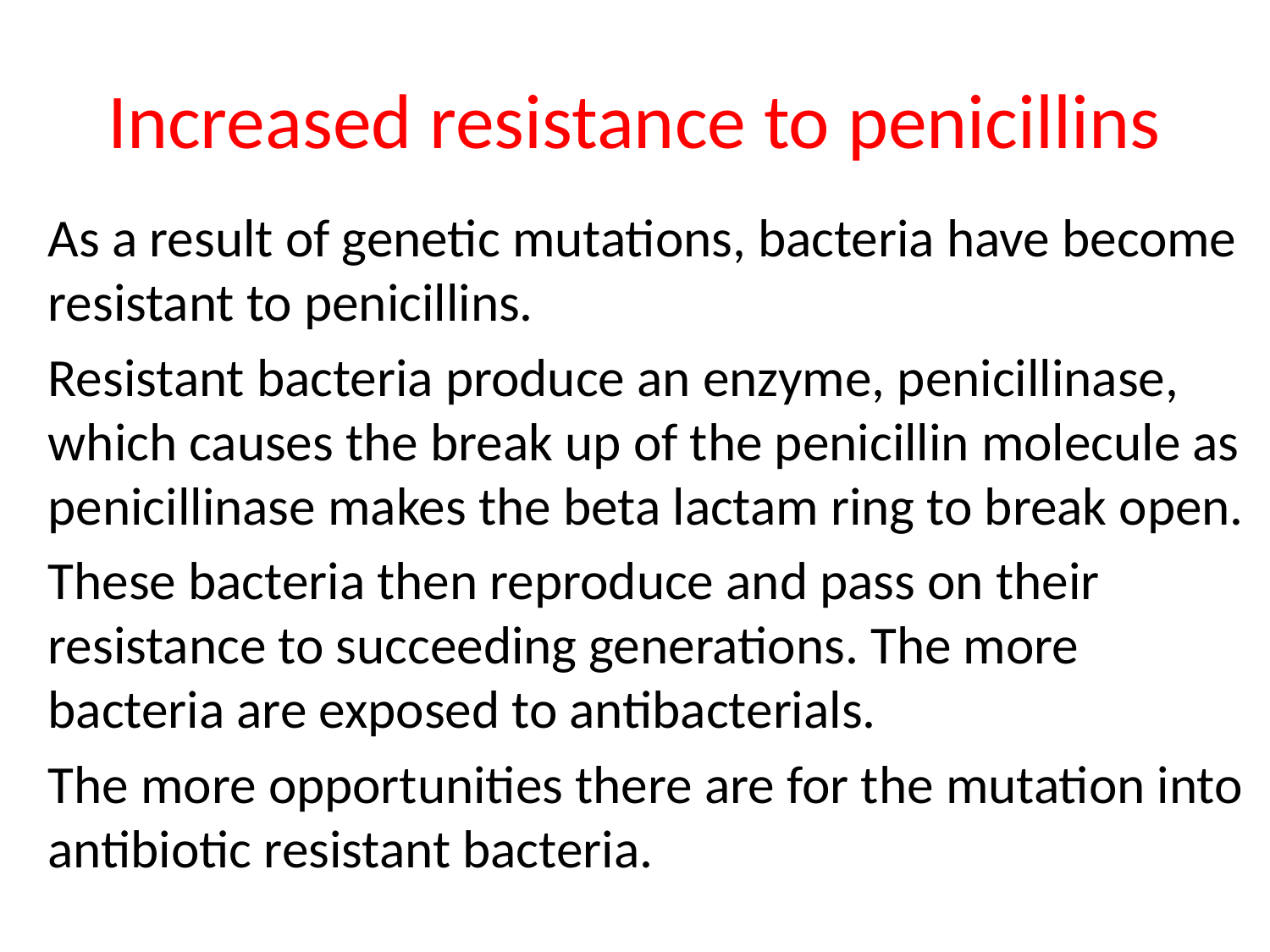

# Increased resistance to penicillins
As a result of genetic mutations, bacteria have become resistant to penicillins.
Resistant bacteria produce an enzyme, penicillinase, which causes the break up of the penicillin molecule as penicillinase makes the beta lactam ring to break open.
These bacteria then reproduce and pass on their resistance to succeeding generations. The more bacteria are exposed to antibacterials.
The more opportunities there are for the mutation into antibiotic resistant bacteria.